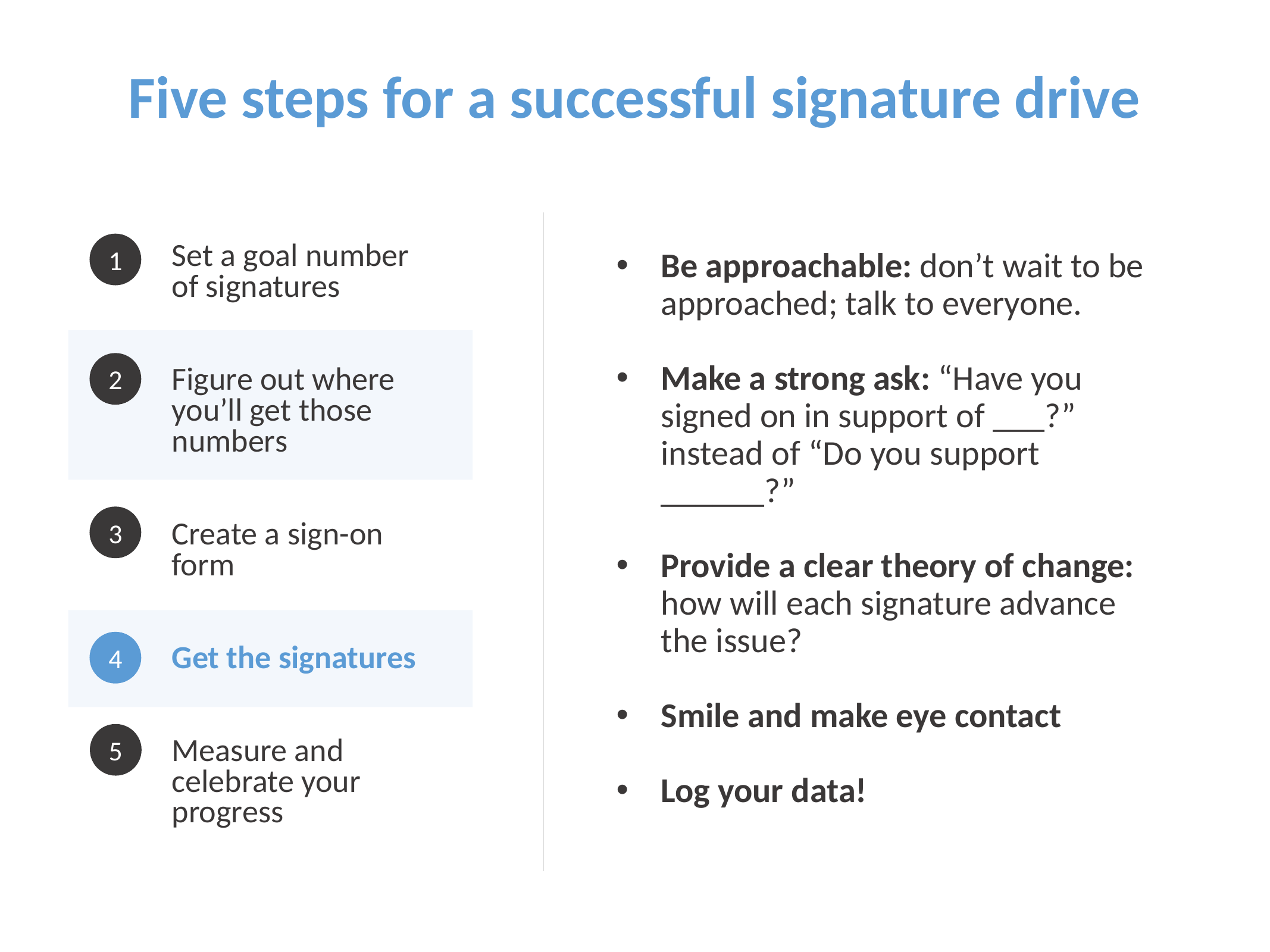

Five steps for a successful signature drive

1
Set a goal number of signatures

Figure out where you’ll get those numbers

Create a sign-on form

Get the signatures

Measure and celebrate your progress
Be approachable: don’t wait to be approached; talk to everyone.

Make a strong ask: “Have you signed on in support of ___?” instead of “Do you support ______?”

Provide a clear theory of change: how will each signature advance the issue?

Smile and make eye contact

Log your data!

2
3

4
5